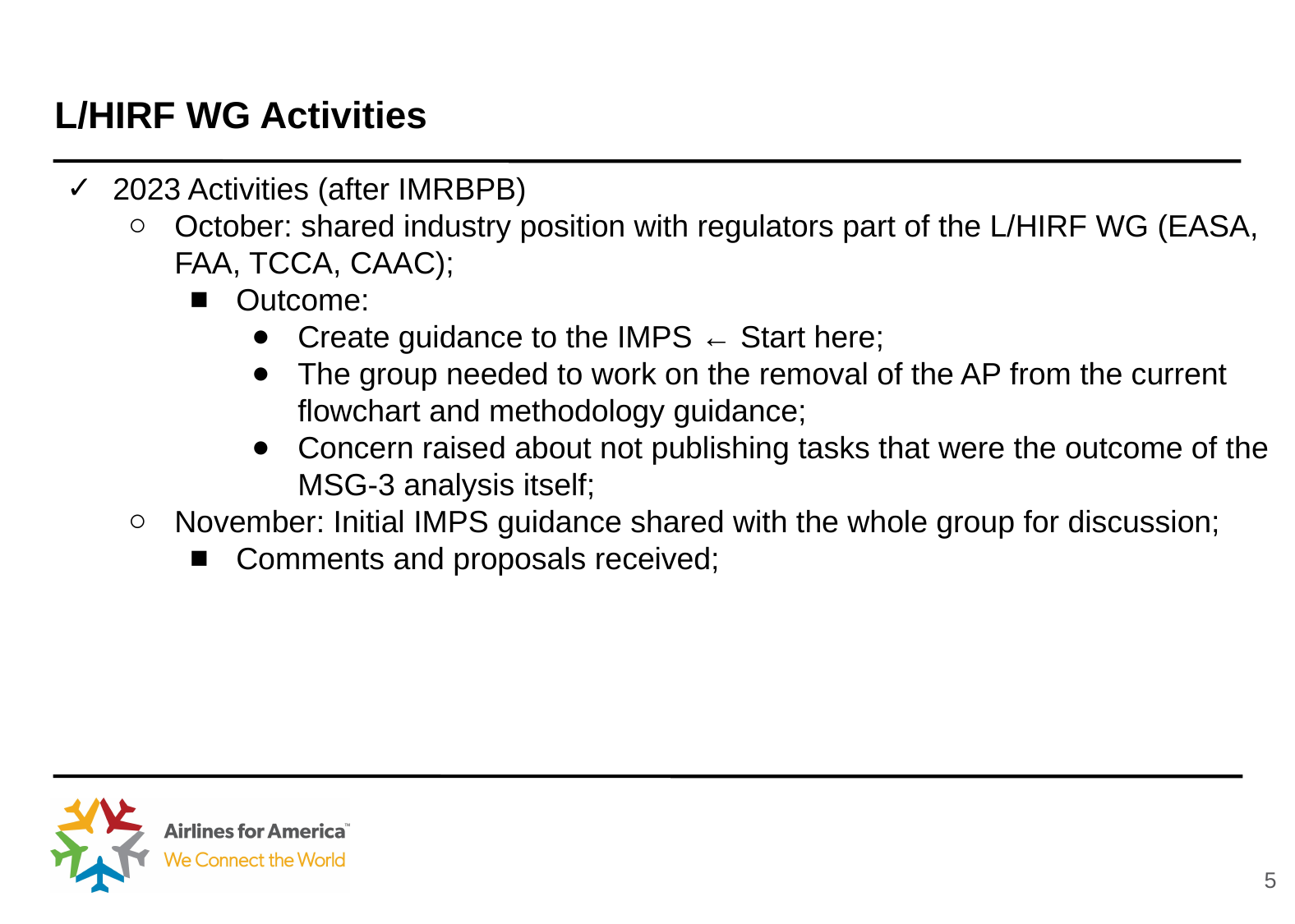

L/HIRF WG Activities
2023 Activities (after IMRBPB)
October: shared industry position with regulators part of the L/HIRF WG (EASA, FAA, TCCA, CAAC);
Outcome:
Create guidance to the IMPS ← Start here;
The group needed to work on the removal of the AP from the current flowchart and methodology guidance;
Concern raised about not publishing tasks that were the outcome of the MSG-3 analysis itself;
November: Initial IMPS guidance shared with the whole group for discussion;
Comments and proposals received;
5